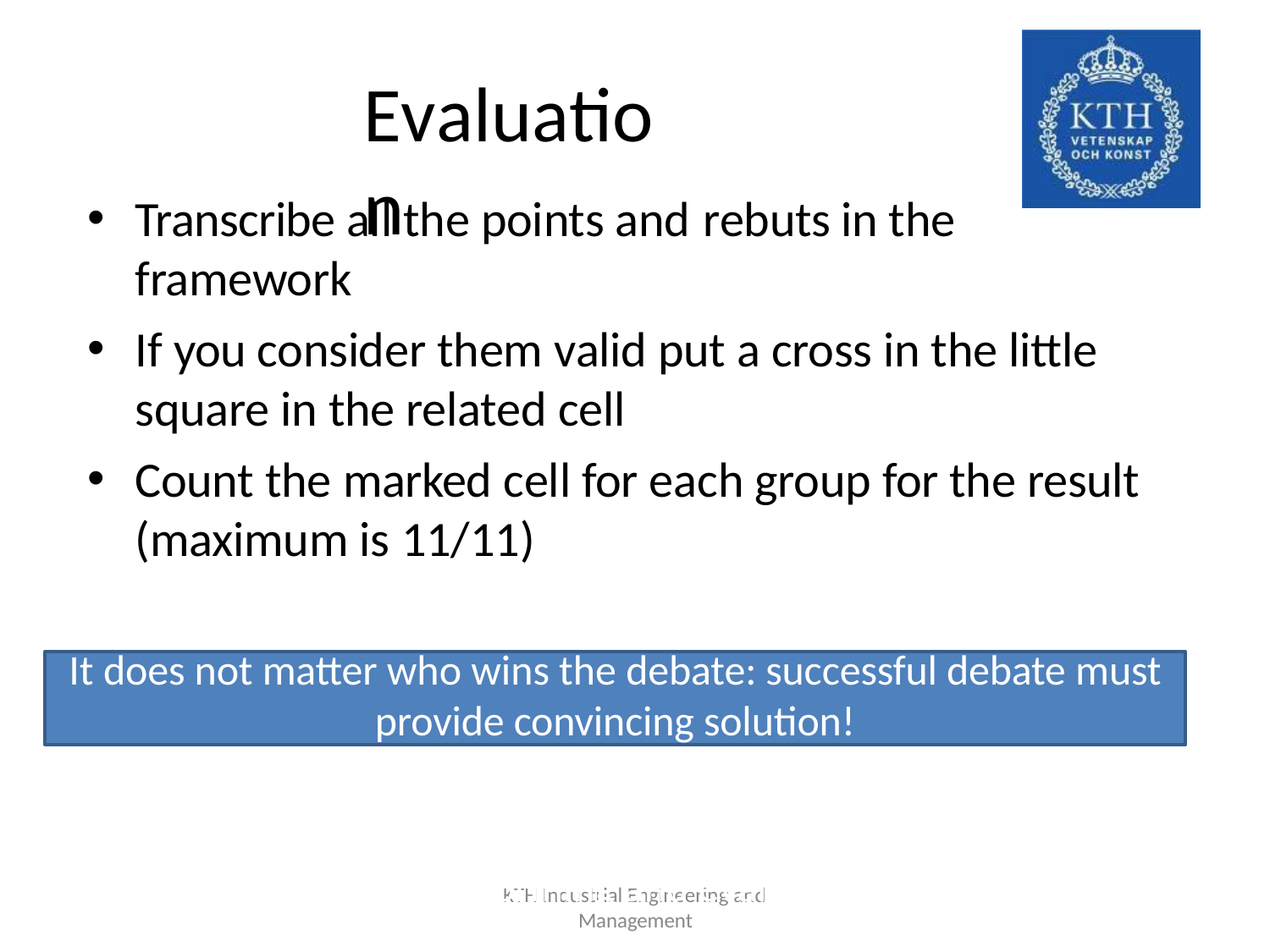

# Evaluation
Transcribe all the points and rebuts in the framework
If you consider them valid put a cross in the little  square in the related cell
Count the marked cell for each group for the result  (maximum is 11/11)
It does not matter who wins the debate: successful debate must
provide convincing solution!
studing , performing and evaluating a debate.
Management
KTH Industrial Engineering and